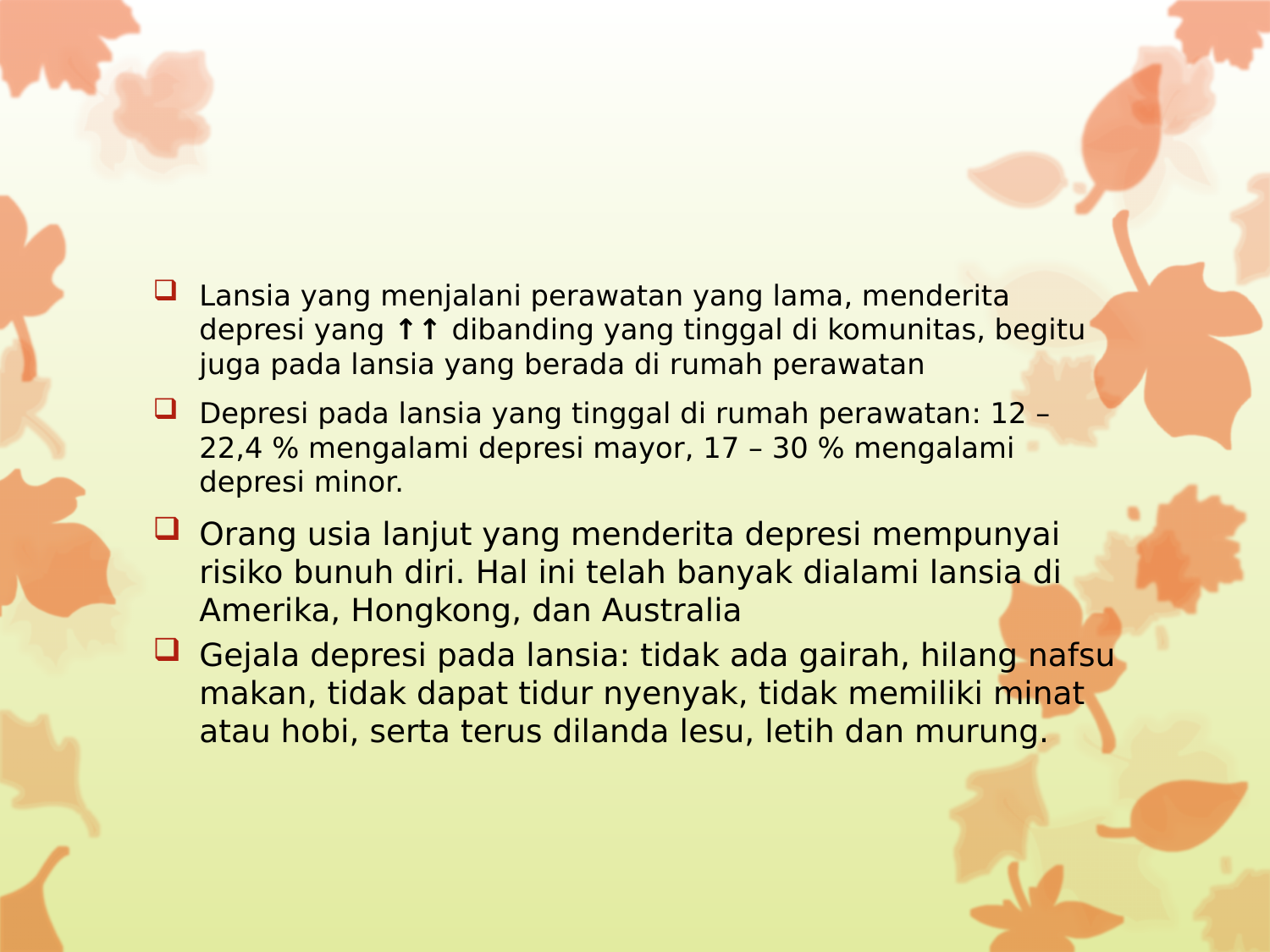

#
Lansia yang menjalani perawatan yang lama, menderita depresi yang ↑↑ dibanding yang tinggal di komunitas, begitu juga pada lansia yang berada di rumah perawatan
Depresi pada lansia yang tinggal di rumah perawatan: 12 – 22,4 % mengalami depresi mayor, 17 – 30 % mengalami depresi minor.
Orang usia lanjut yang menderita depresi mempunyai risiko bunuh diri. Hal ini telah banyak dialami lansia di Amerika, Hongkong, dan Australia
Gejala depresi pada lansia: tidak ada gairah, hilang nafsu makan, tidak dapat tidur nyenyak, tidak memiliki minat atau hobi, serta terus dilanda lesu, letih dan murung.